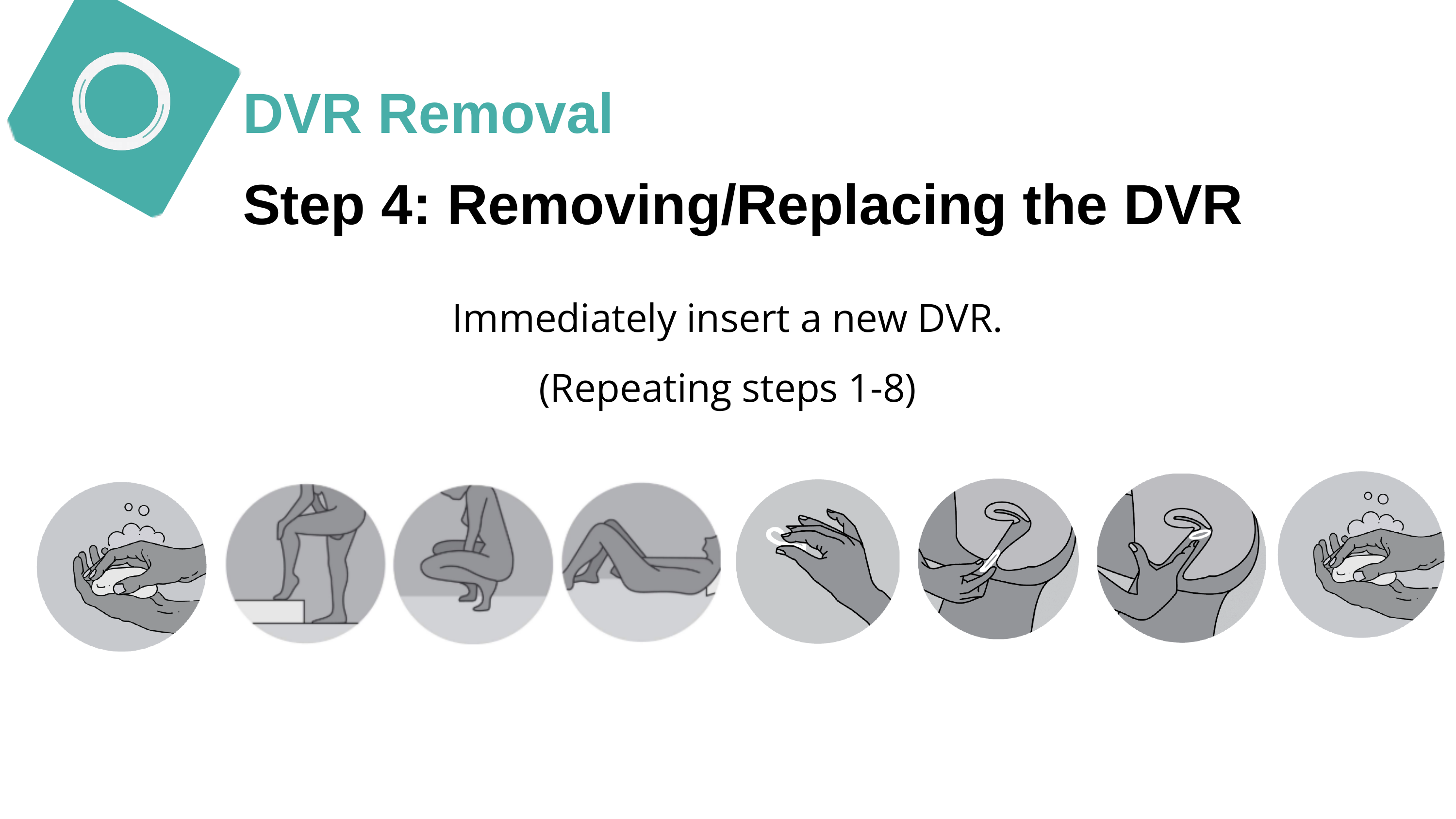

DVR Removal
Step 4: Removing/Replacing the DVR
Immediately insert a new DVR.
(Repeating steps 1-8)